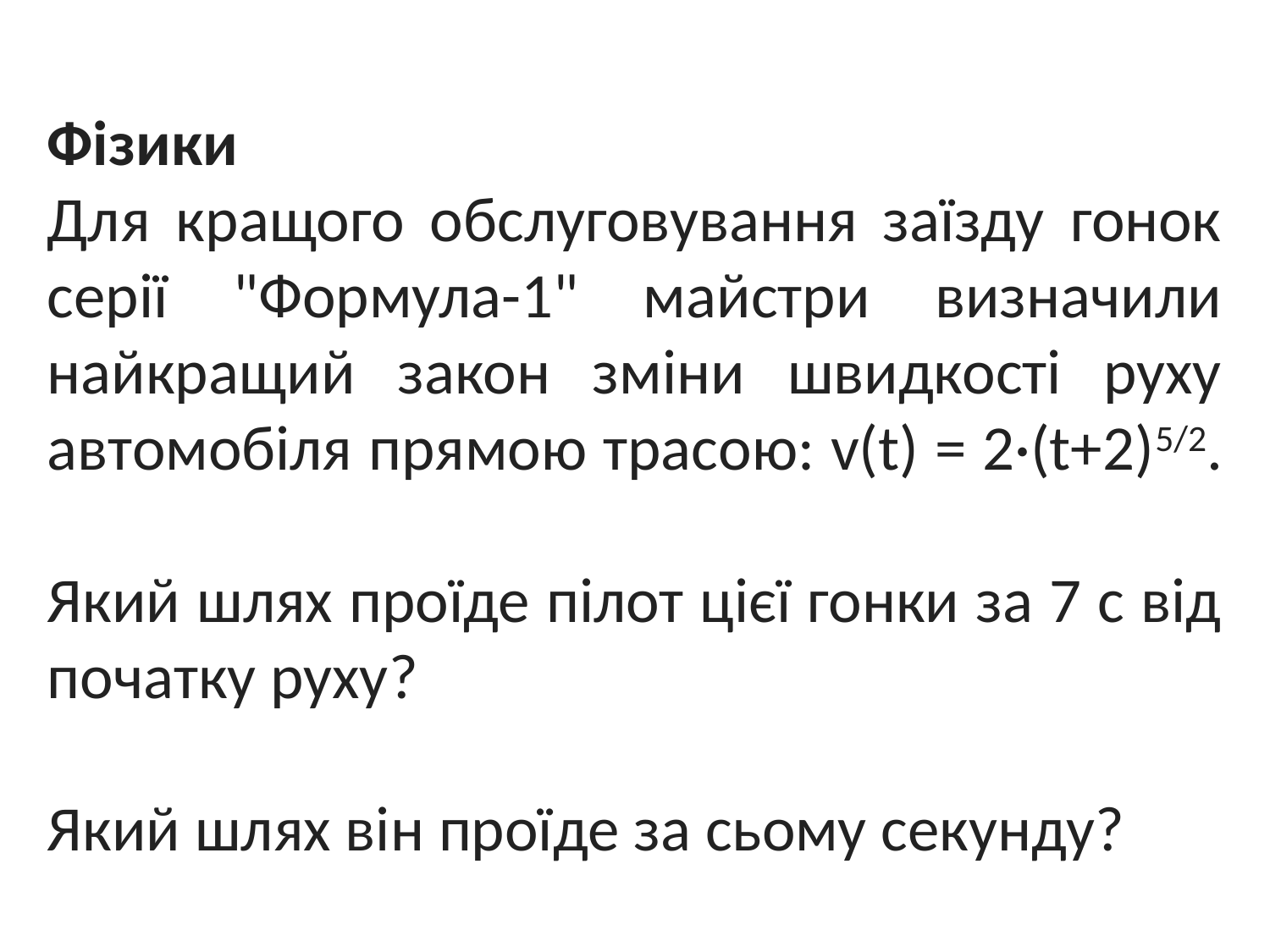

Фізики
Для кращого обслуговування заїзду гонок серії "Формула-1" майстри визначили найкращий закон зміни швидкості руху автомобіля прямою трасою: v(t) = 2·(t+2)5/2.

Який шлях проїде пілот цієї гонки за 7 с від початку руху?

Який шлях він проїде за сьому секунду?